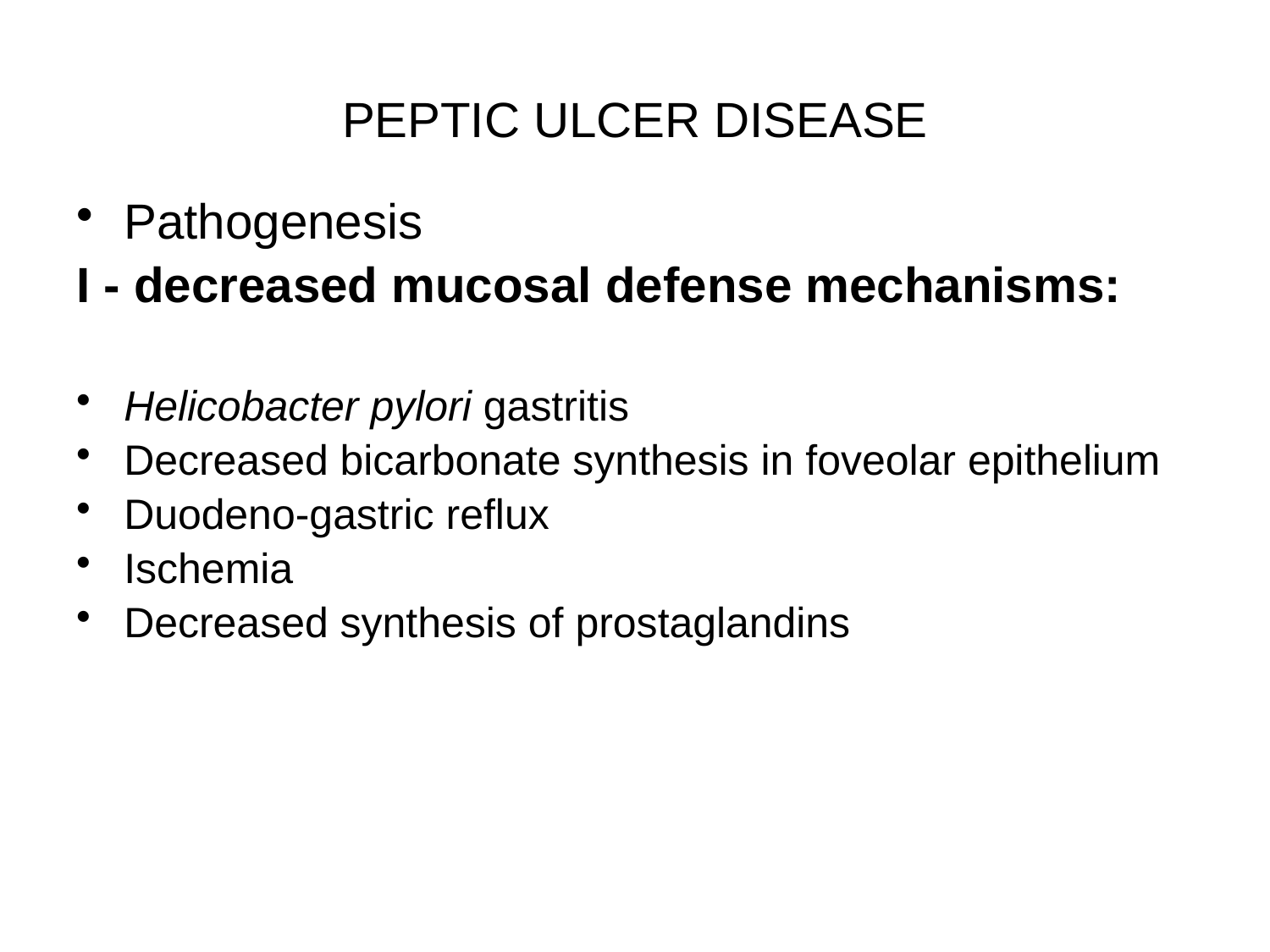

# PEPTIC ULCER DISEASE
Pathogenesis
I - decreased mucosal defense mechanisms:

Helicobacter pylori gastritis
Decreased bicarbonate synthesis in foveolar epithelium
Duodeno-gastric reflux
Ischemia
Decreased synthesis of prostaglandins